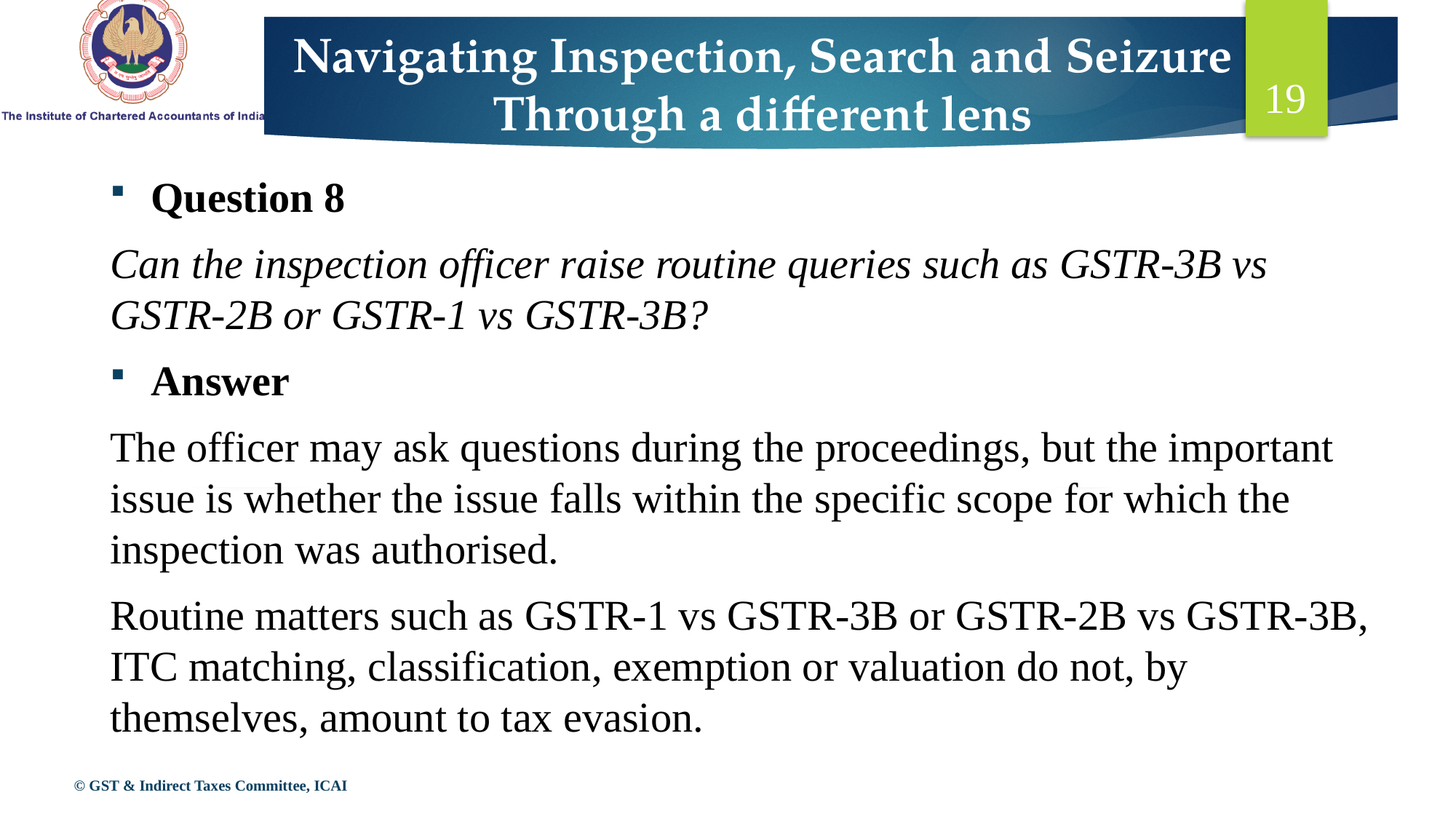

# Navigating Inspection, Search and Seizure Through a different lens
19
Question 8
Can the inspection officer raise routine queries such as GSTR-3B vs GSTR-2B or GSTR-1 vs GSTR-3B?
Answer
The officer may ask questions during the proceedings, but the important issue is whether the issue falls within the specific scope for which the inspection was authorised.
Routine matters such as GSTR-1 vs GSTR-3B or GSTR-2B vs GSTR-3B, ITC matching, classification, exemption or valuation do not, by themselves, amount to tax evasion.

© GST & Indirect Taxes Committee, ICAI